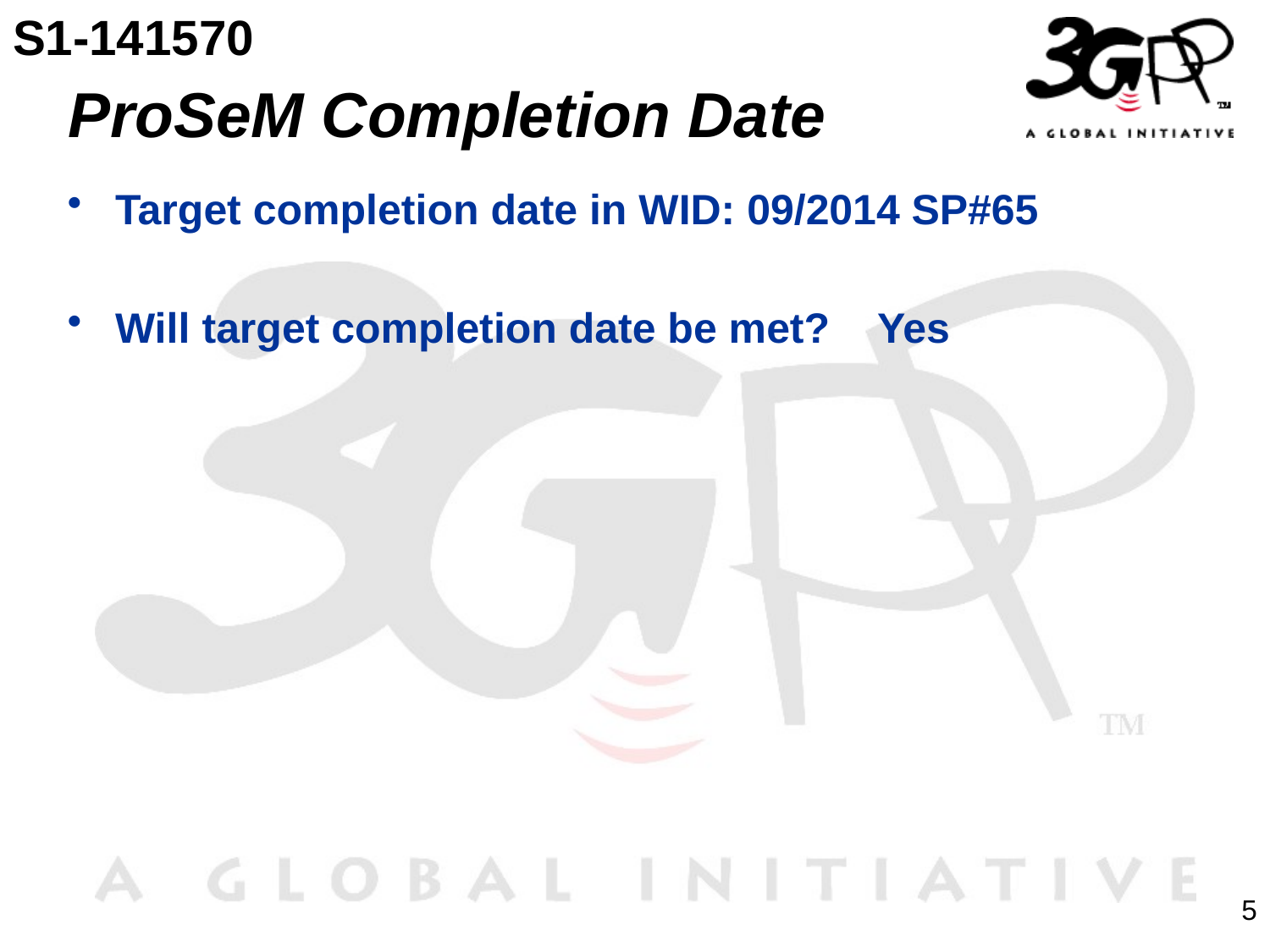

S1-141570
# ProSeM Completion Date
Target completion date in WID: 09/2014 SP#65

Will target completion date be met? 	Yes

5